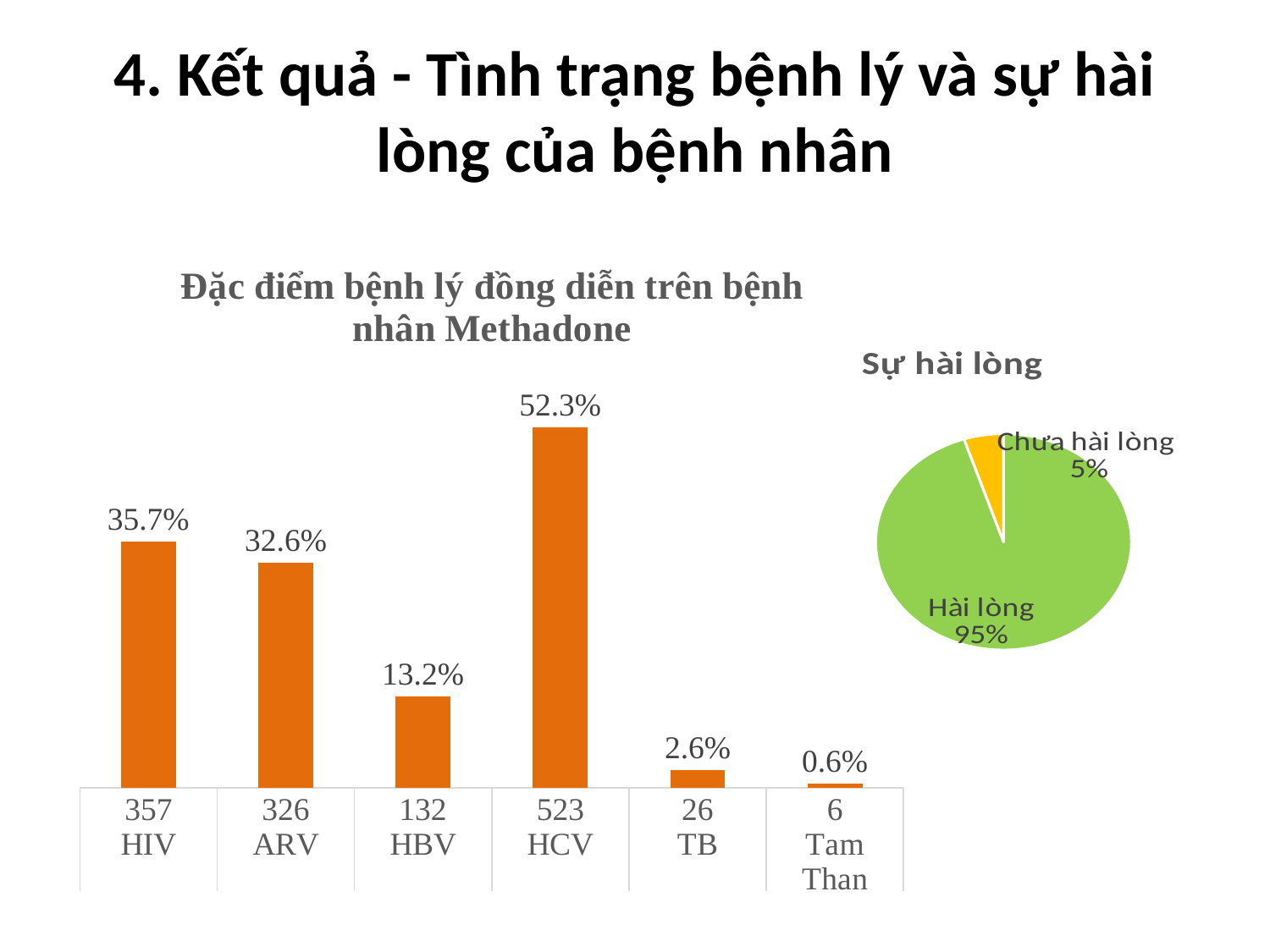

# 4. Kết quả - Tình trạng bệnh lý và sự hài lòng của bệnh nhân

### Chart:

| Category | Đặc điểm bệnh lý đồng diễn trên bệnh nhân Methadone |
|---|---|
| 357 | 0.357 |
| 326 | 0.326 |
| 132 | 0.132 |
| 523 | 0.523 |
| 26 | 0.026 |
| 6 | 0.006 |

### Chart: Sự hài lòng

| Category |  |
|---|---|
| Hài lòng | 0.95 |
| Chưa hài lòng  | 0.05 |